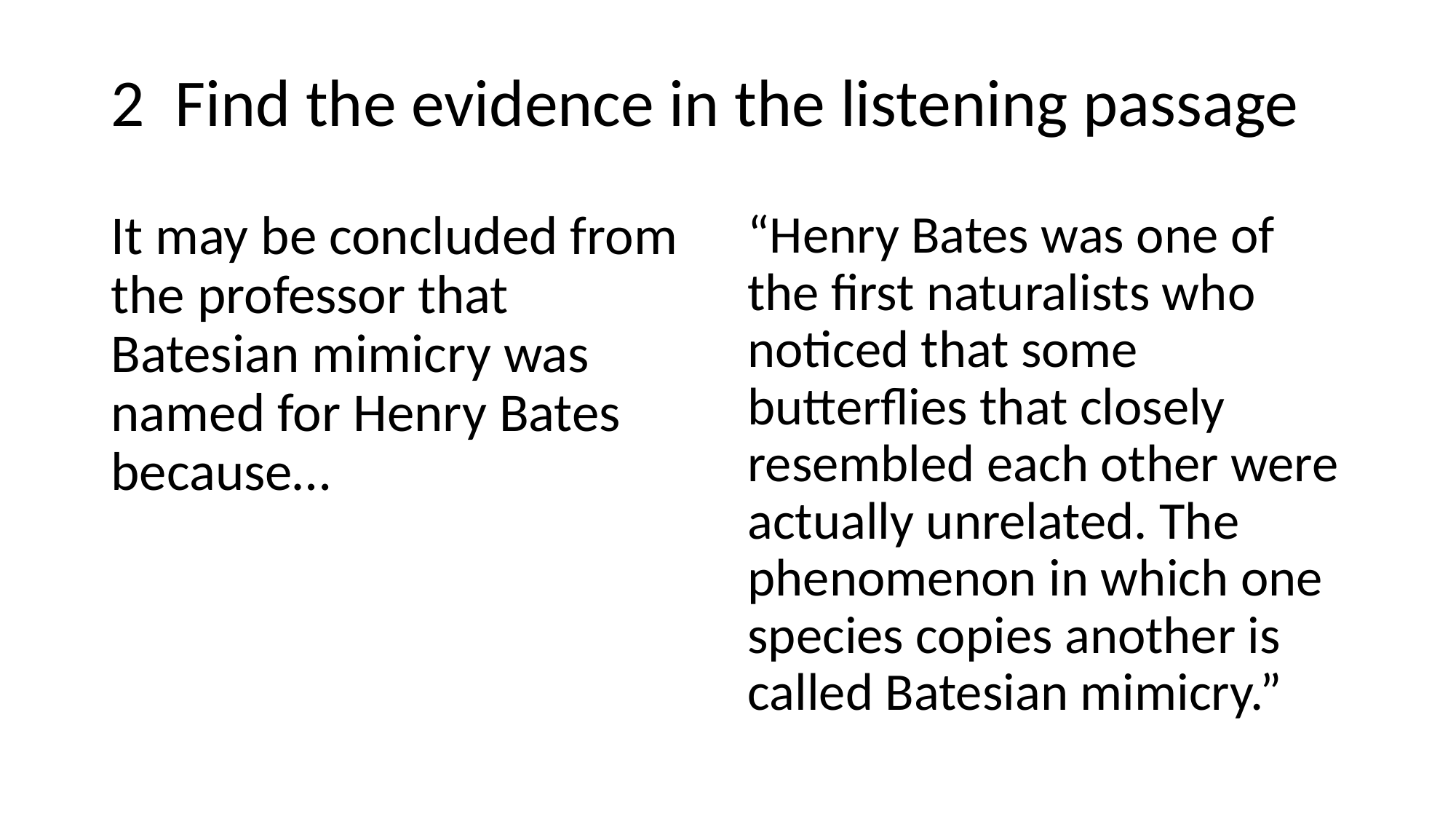

# 2  Find the evidence in the listening passage
It may be concluded from the professor that Batesian mimicry was named for Henry Bates because…
“Henry Bates was one of the first naturalists who noticed that some butterflies that closely resembled each other were actually unrelated. The phenomenon in which one species copies another is called Batesian mimicry.”